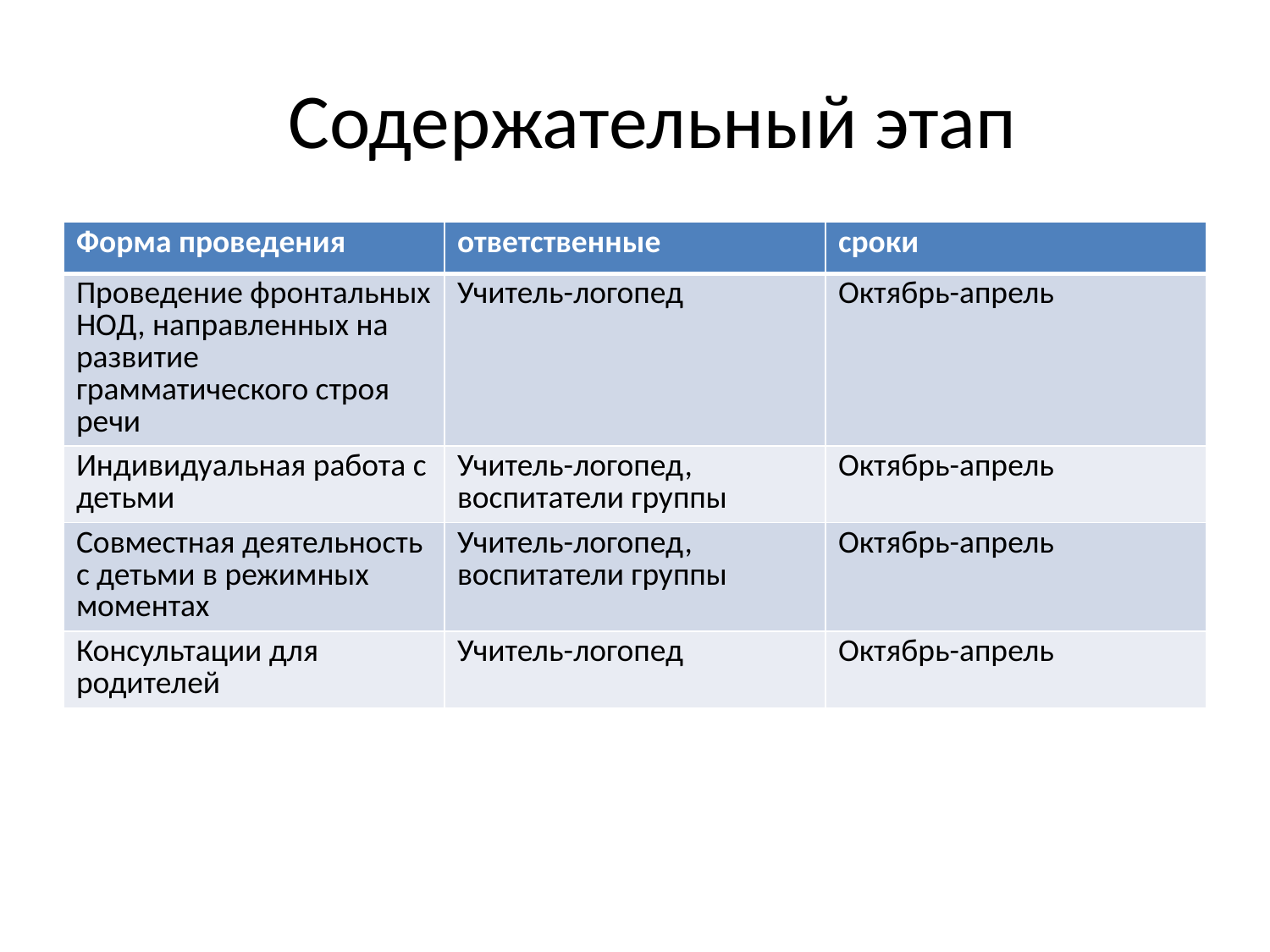

# Содержательный этап
| Форма проведения | ответственные | сроки |
| --- | --- | --- |
| Проведение фронтальных НОД, направленных на развитие грамматического строя речи | Учитель-логопед | Октябрь-апрель |
| Индивидуальная работа с детьми | Учитель-логопед, воспитатели группы | Октябрь-апрель |
| Совместная деятельность с детьми в режимных моментах | Учитель-логопед, воспитатели группы | Октябрь-апрель |
| Консультации для родителей | Учитель-логопед | Октябрь-апрель |